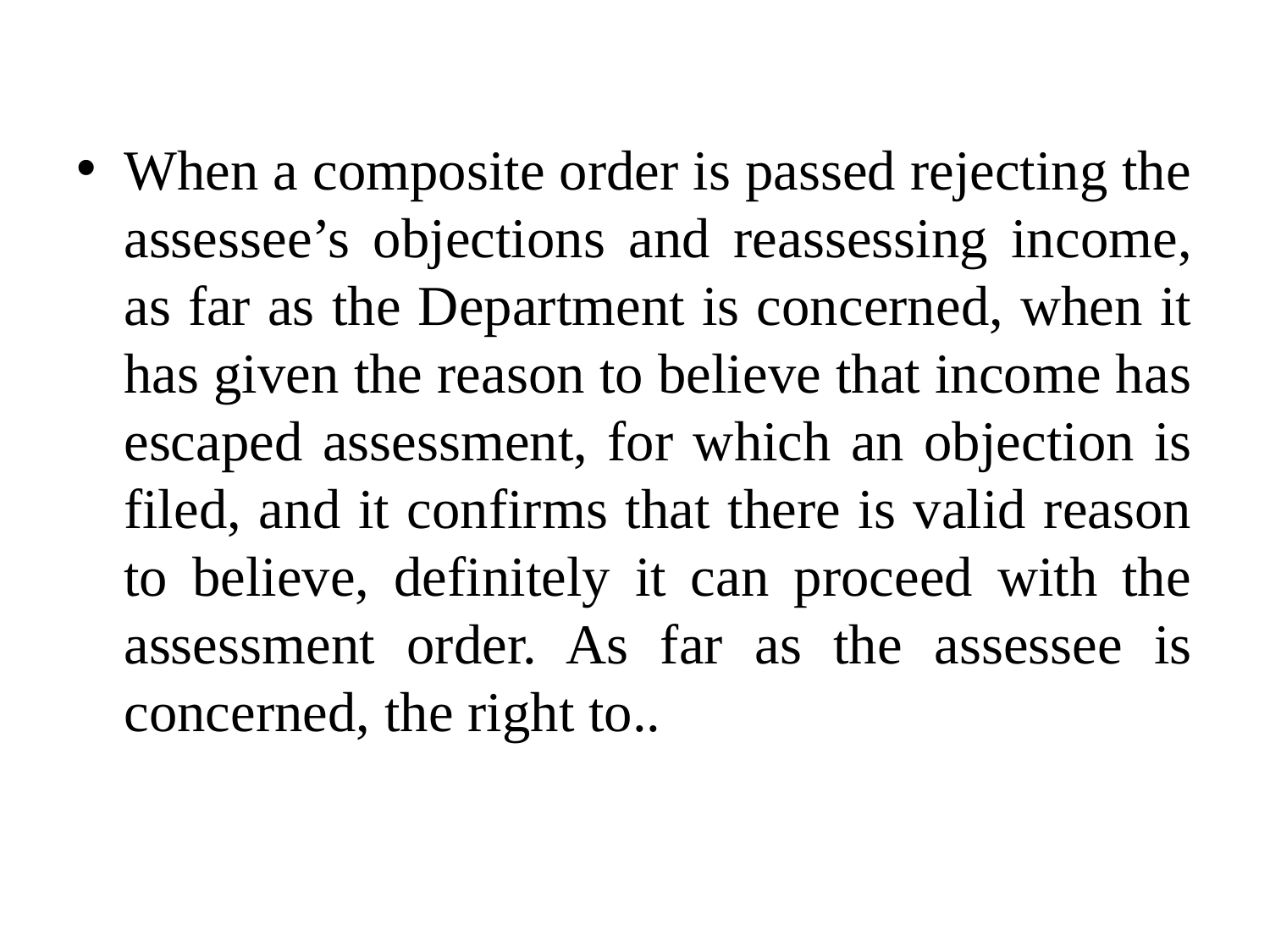

#
When a composite order is passed rejecting the assessee’s objections and reassessing income, as far as the Department is concerned, when it has given the reason to believe that income has escaped assessment, for which an objection is filed, and it confirms that there is valid reason to believe, definitely it can proceed with the assessment order. As far as the assessee is concerned, the right to..